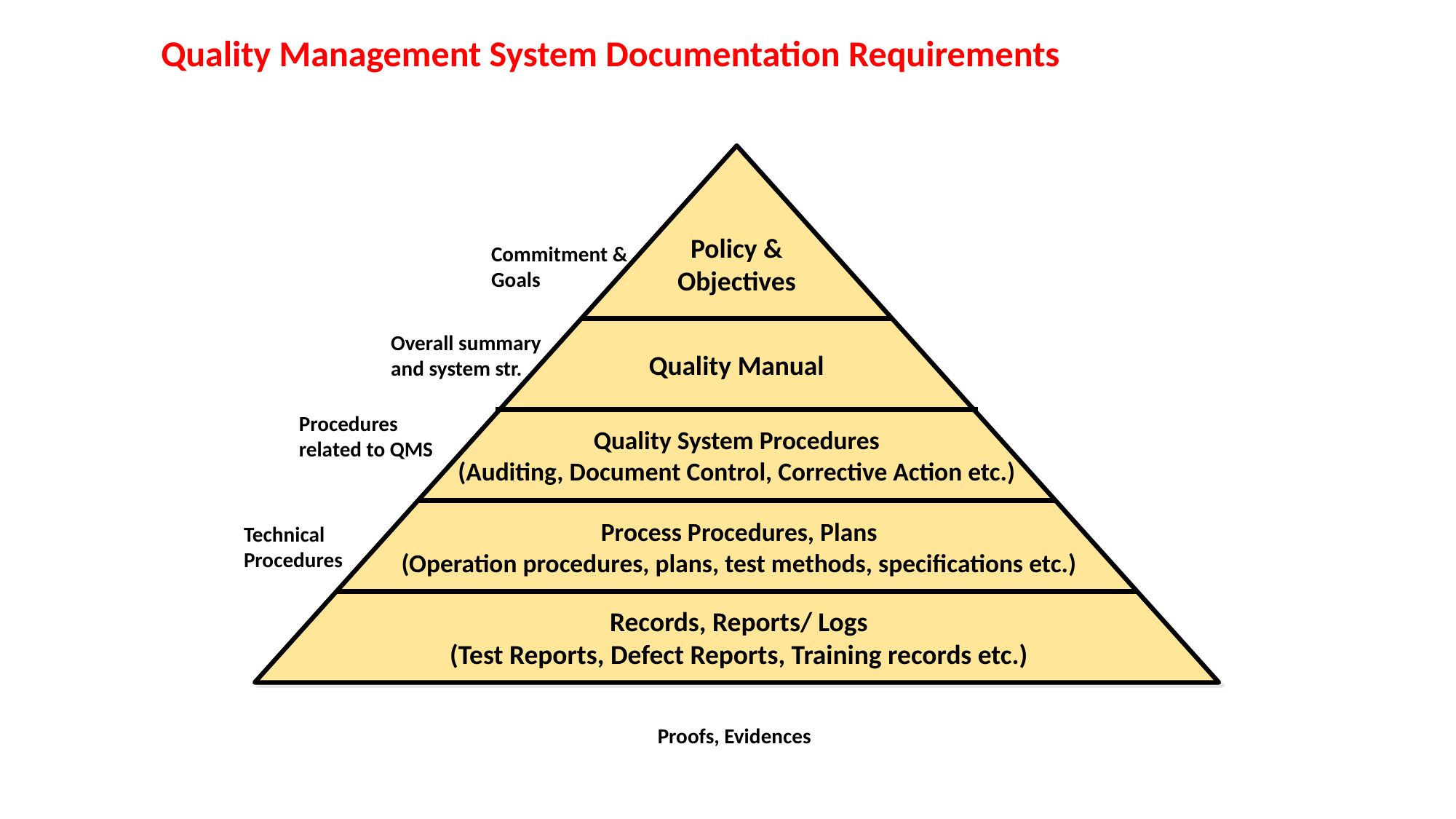

# Quality Management System Documentation Requirements

Commitment &
Goals
Policy &
Objectives
Overall summary and system str.
Quality Manual
Procedures related to QMS
Quality System Procedures
(Auditing, Document Control, Corrective Action etc.)
Technical Procedures
Process Procedures, Plans
(Operation procedures, plans, test methods, specifications etc.)
Records, Reports/ Logs
(Test Reports, Defect Reports, Training records etc.)
Proofs, Evidences